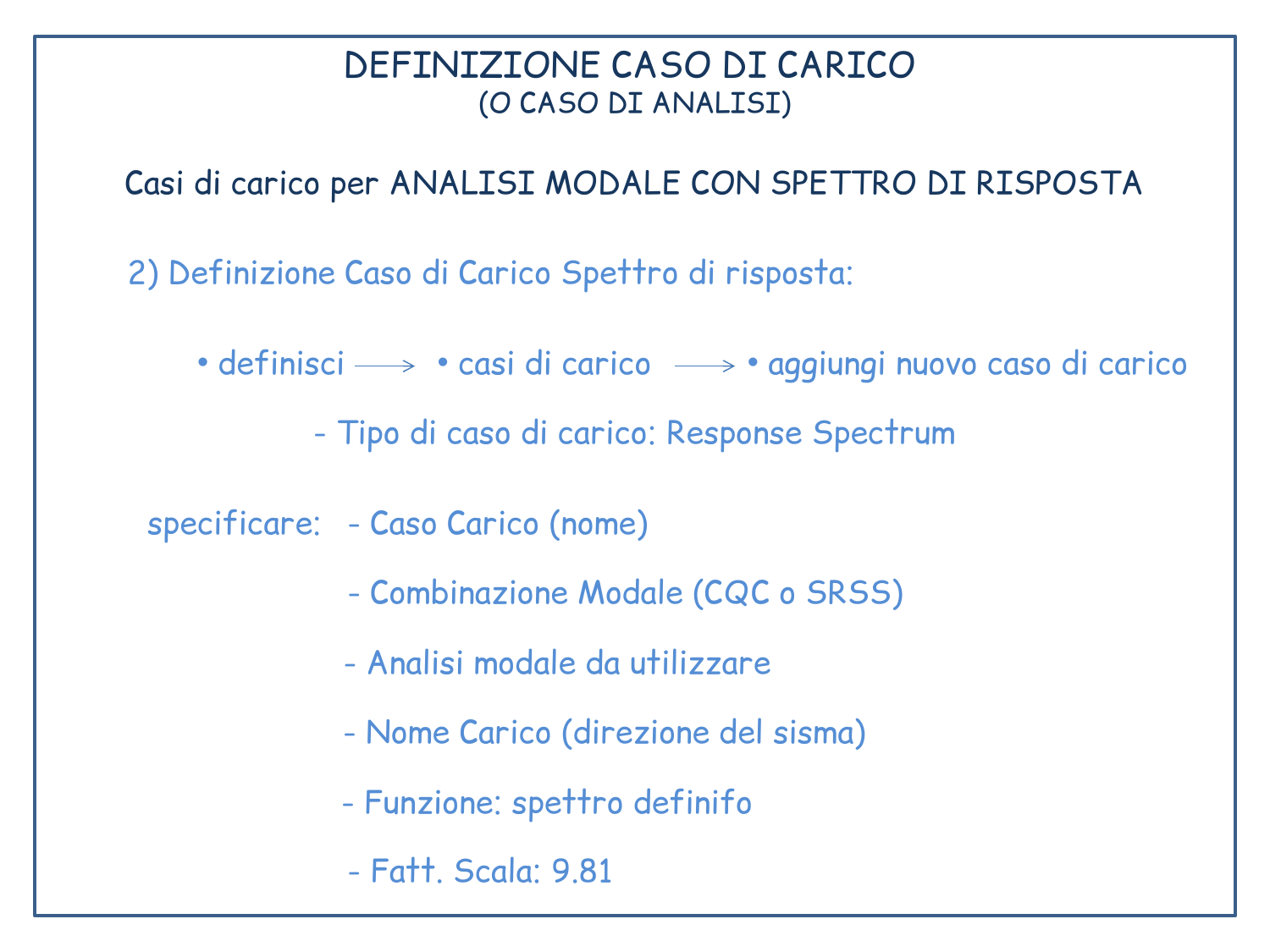

DEFINIZIONE CASO DI CARICO
(O CASO DI ANALISI)
Casi di carico per ANALISI MODALE CON SPETTRO DI RISPOSTA
2) Definizione Caso di Carico Spettro di risposta:
 definisci
 casi di carico
 aggiungi nuovo caso di carico
- Tipo di caso di carico: Response Spectrum
specificare:
- Caso Carico (nome)
- Combinazione Modale (CQC o SRSS)
- Analisi modale da utilizzare
- Nome Carico (direzione del sisma)
- Funzione: spettro definifo
- Fatt. Scala: 9.81